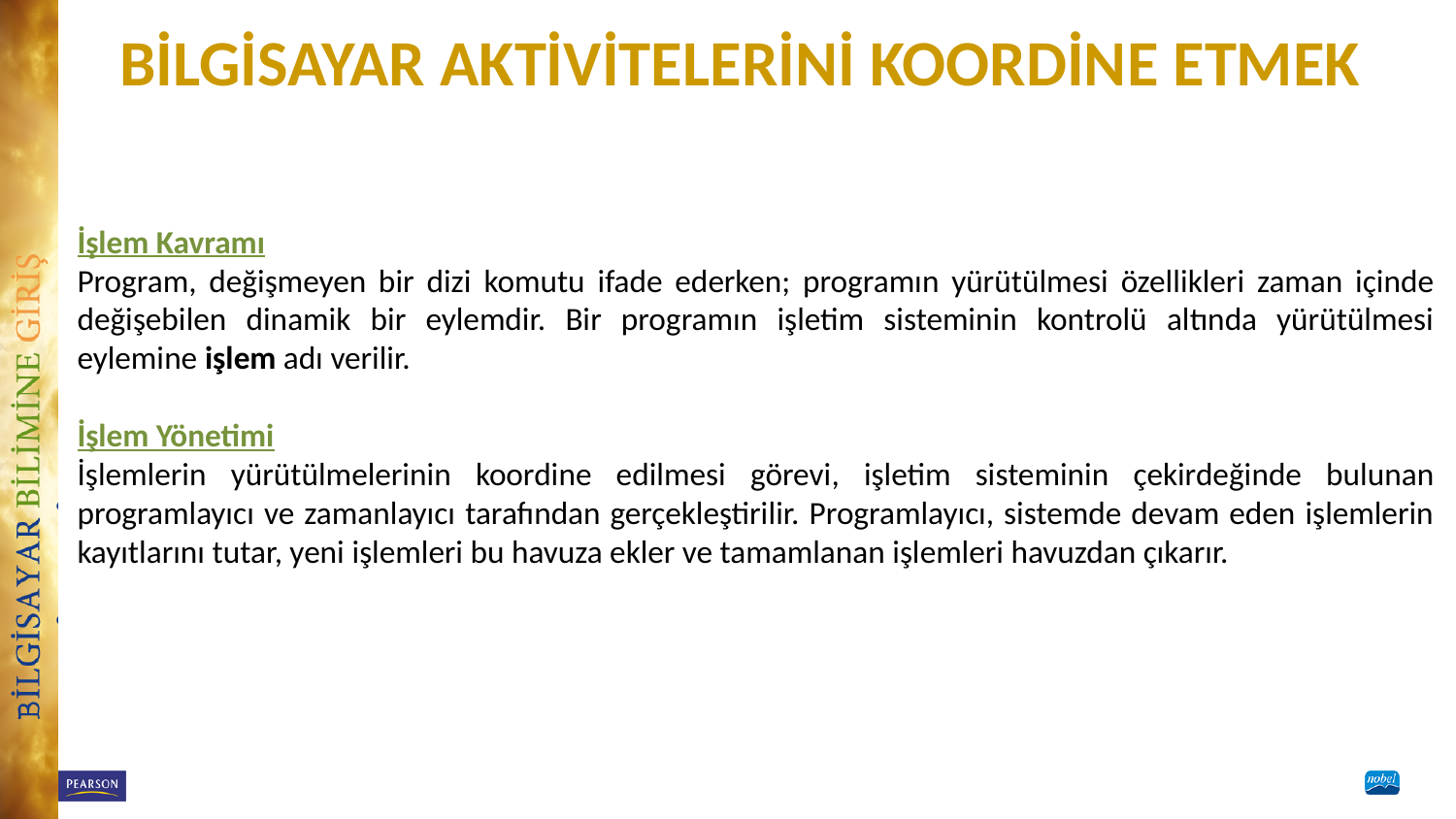

# BİLGİSAYAR AKTİVİTELERİNİ KOORDİNE ETMEK
İşlem Kavramı
Program, değişmeyen bir dizi komutu ifade ederken; programın yürütülmesi özellikleri zaman içinde değişebilen dinamik bir eylemdir. Bir programın işletim sisteminin kontrolü altında yürütülmesi eylemine işlem adı verilir.

İşlem Yönetimi
İşlemlerin yürütülmelerinin koordine edilmesi görevi, işletim sisteminin çekirdeğinde bulunan programlayıcı ve zamanlayıcı tarafından gerçekleştirilir. Programlayıcı, sistemde devam eden işlemlerin kayıtlarını tutar, yeni işlemleri bu havuza ekler ve tamamlanan işlemleri havuzdan çıkarır.